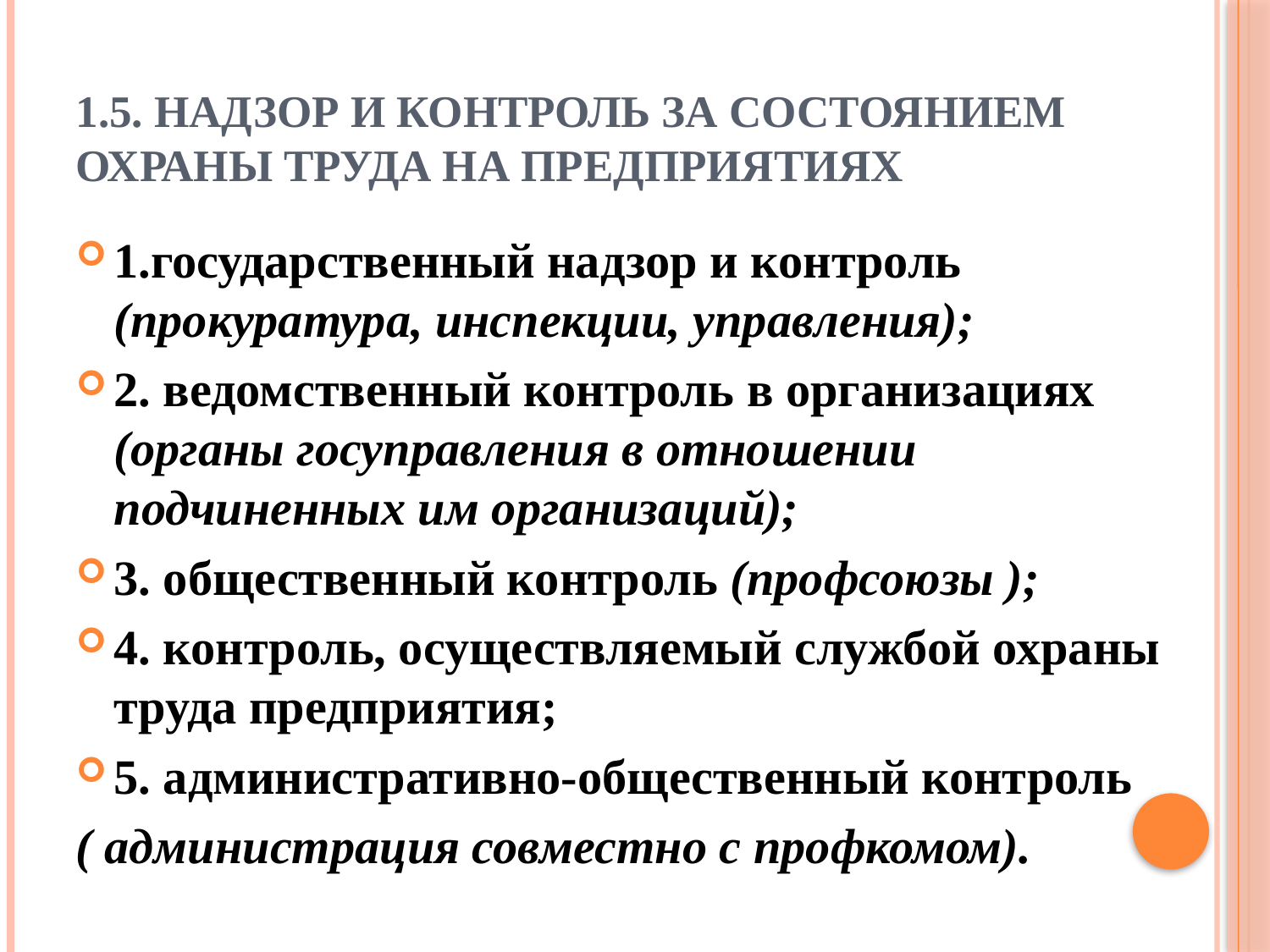

# 1.5. Надзор и контроль за состоянием охраны труда на предприятиях
1.государственный надзор и контроль (прокуратура, инспекции, управления);
2. ведомственный контроль в организациях (органы госуправле­ния в отношении подчиненных им организа­ций);
3. общественный контроль (профсоюзы );
4. контроль, осуществляемый службой охраны труда предприятия;
5. административно-общественный контроль
( админист­рация совместно с профкомом).